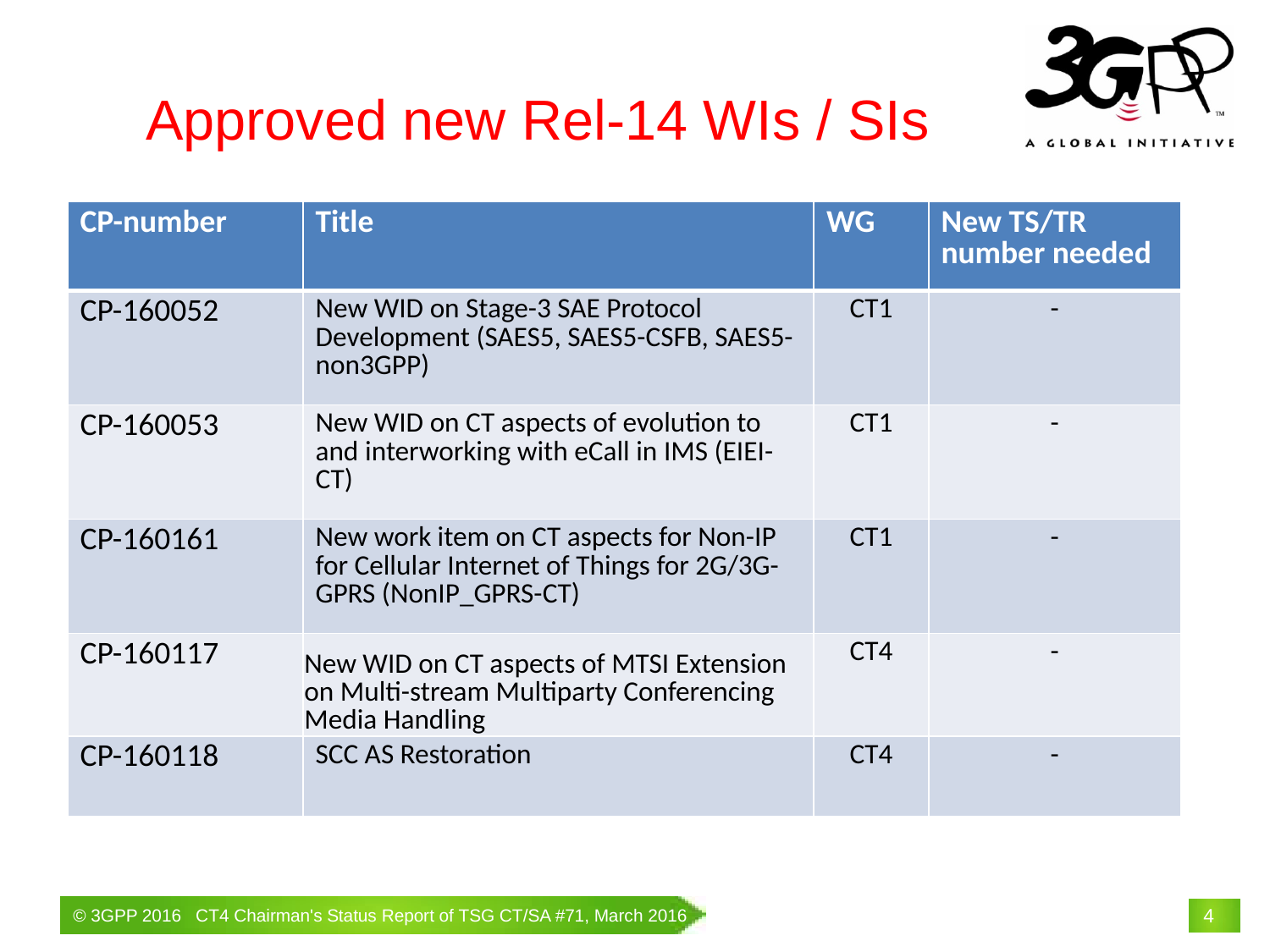

# Approved new Rel-14 WIs / SIs
| CP-number | Title | WG | New TS/TR number needed |
| --- | --- | --- | --- |
| CP-160052 | New WID on Stage-3 SAE Protocol Development (SAES5, SAES5-CSFB, SAES5-non3GPP) | CT1 | - |
| CP-160053 | New WID on CT aspects of evolution to and interworking with eCall in IMS (EIEI-CT) | CT1 | - |
| CP-160161 | New work item on CT aspects for Non-IP for Cellular Internet of Things for 2G/3G-GPRS (NonIP\_GPRS-CT) | CT1 | - |
| CP-160117 | New WID on CT aspects of MTSI Extension on Multi-stream Multiparty Conferencing Media Handling | CT4 | - |
| CP-160118 | SCC AS Restoration | CT4 | - |

| Document | Title | Source |
| --- | --- | --- |
| CP-150795 | New WID on CT Aspects of Architecture enhancements for Cellular Internet of Things (CIoT-CT) | CT1 |
| CP-150798 | New WID on CT aspects of MBMS Enhancements [MBMS\_enh-CT] | CT3 |
| CP-150613 | WID new Rel-13 Diameter Message Priority | CT4 |
| CP-150612 | WID new Rel-13 Indoor Positioning Enhancements for UTRA and E-UTRA | CT4 |
| CP-150835 | WID on Isolated E-UTRAN Operation for Public Safety | CT6 |
| CP-150834 | WID on UICC power optimization for MTC | CT6 |